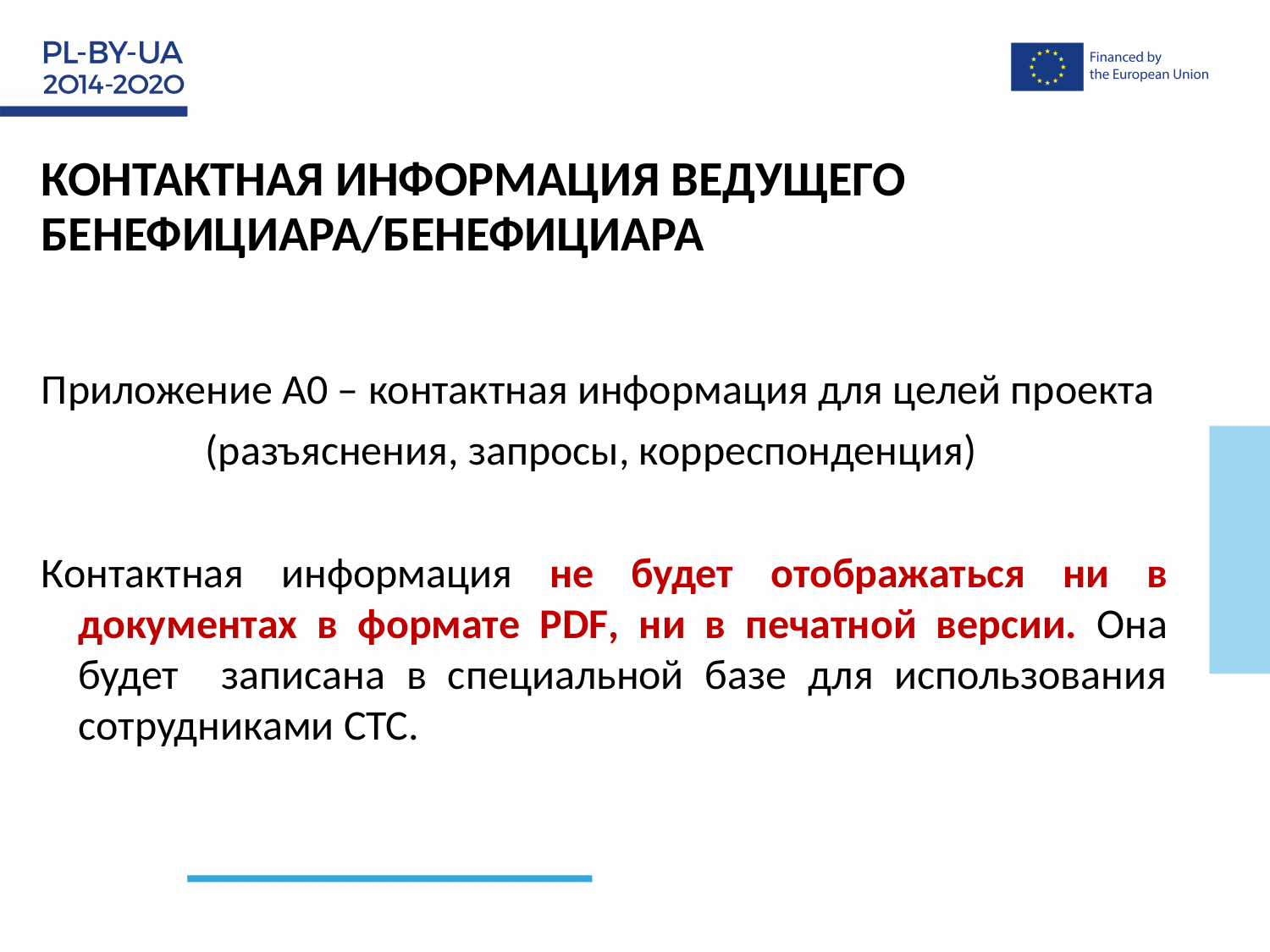

КОНТАКТНАЯ ИНФОРМАЦИЯ ВЕДУЩЕГО БЕНЕФИЦИАРА/БЕНЕФИЦИАРА

Приложение A0 – контактная информация для целей проекта
		(разъяснения, запросы, корреспонденция)

Контактная информация не будет отображаться ни в документах в формате PDF, ни в печатной версии. Она будет  записана в специальной базе для использования сотрудниками СТС.